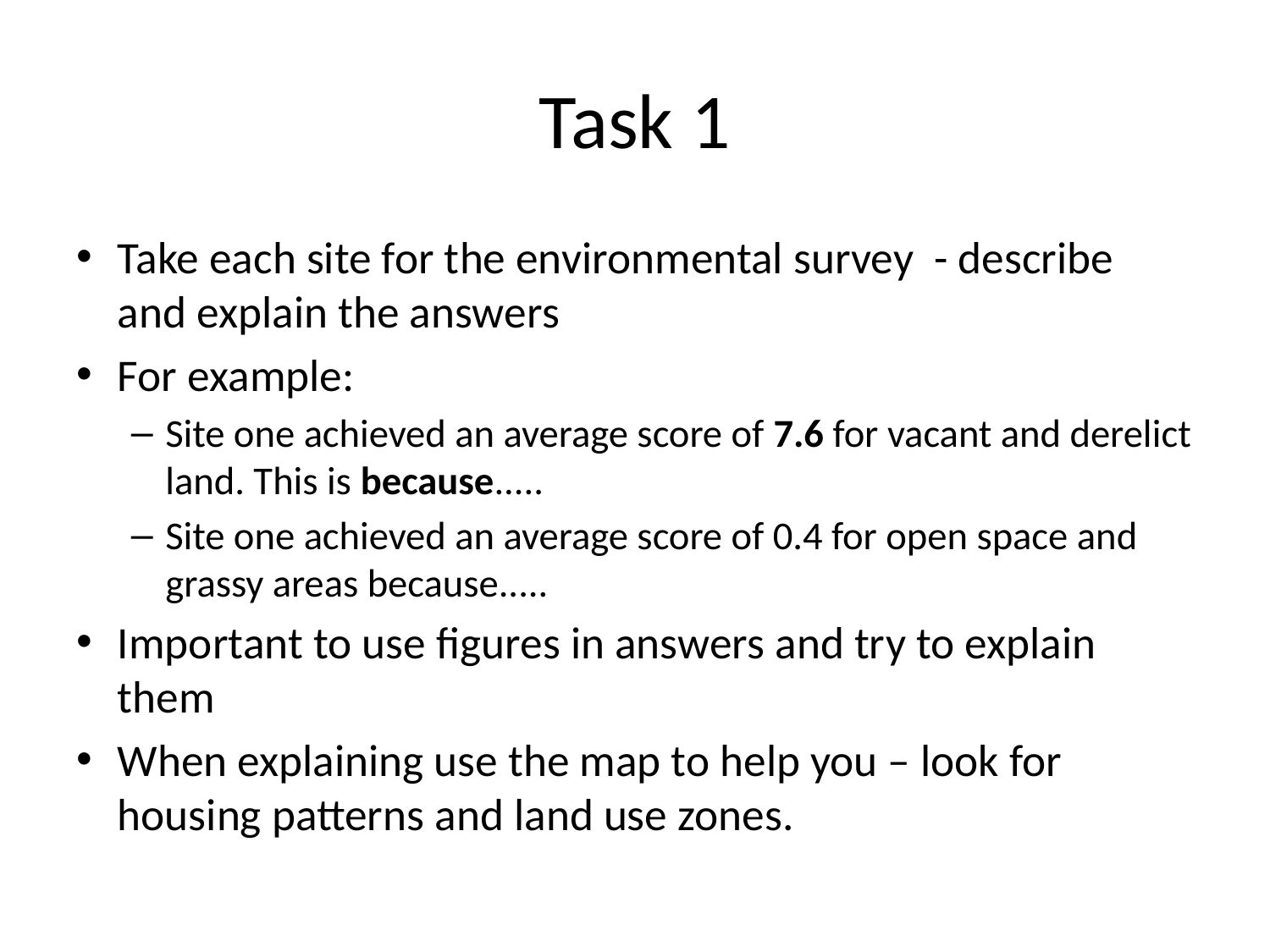

# Task 1
Take each site for the environmental survey  - describe and explain the answers
For example:
Site one achieved an average score of 7.6 for vacant and derelict land. This is because.....
Site one achieved an average score of 0.4 for open space and grassy areas because.....
Important to use figures in answers and try to explain them
When explaining use the map to help you – look for housing patterns and land use zones.